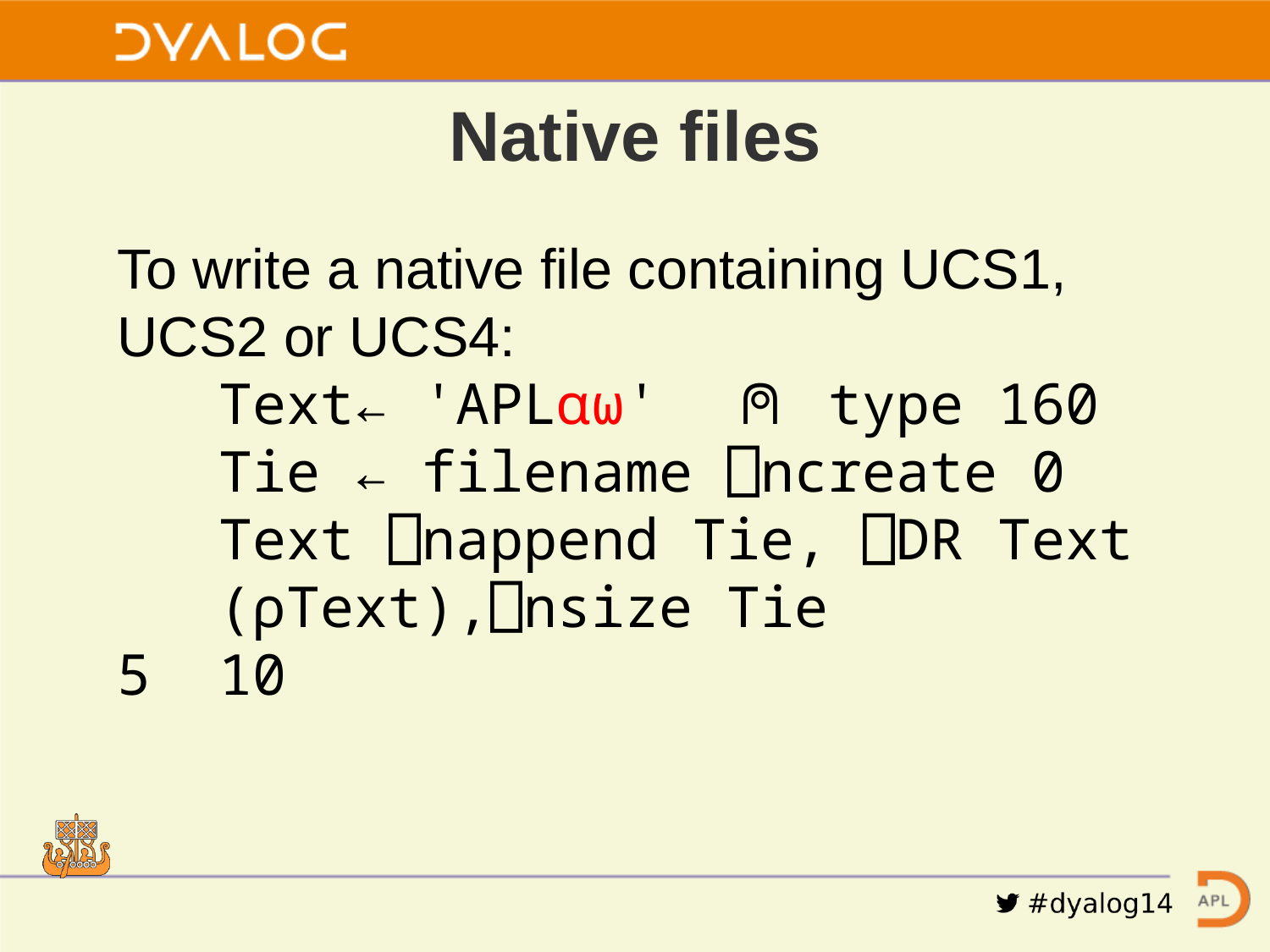

# Native files
To write a native file containing UCS1, UCS2 or UCS4:
   Text← 'APL⍺⍵'  ⍝ type 160
   Tie ← filename ⎕ncreate 0
   Text ⎕nappend Tie, ⎕DR Text
   (⍴Text),⎕nsize Tie
5  10